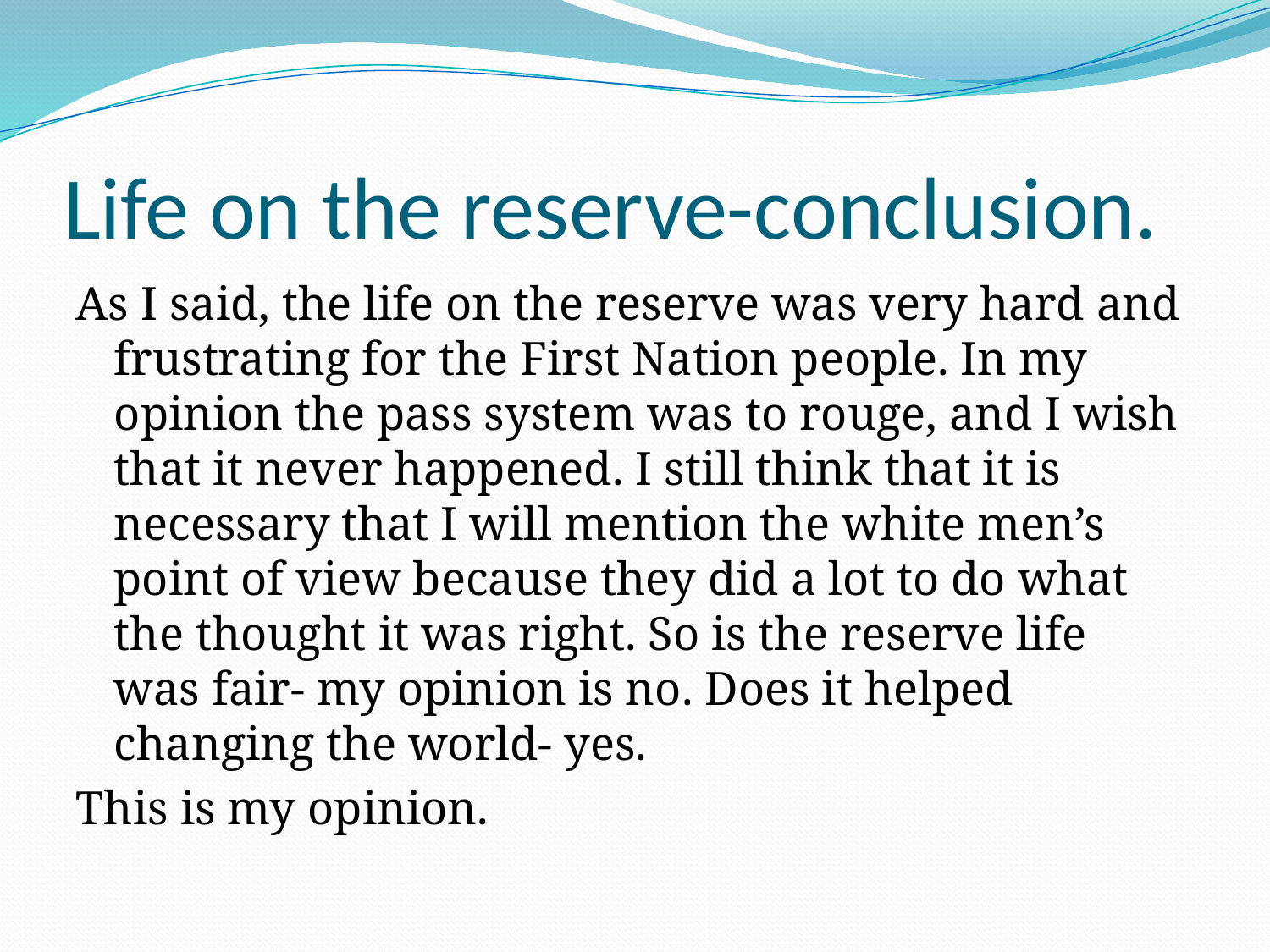

# Life on the reserve-conclusion.
As I said, the life on the reserve was very hard and frustrating for the First Nation people. In my opinion the pass system was to rouge, and I wish that it never happened. I still think that it is necessary that I will mention the white men’s point of view because they did a lot to do what the thought it was right. So is the reserve life  was fair- my opinion is no. Does it helped changing the world- yes.
This is my opinion.